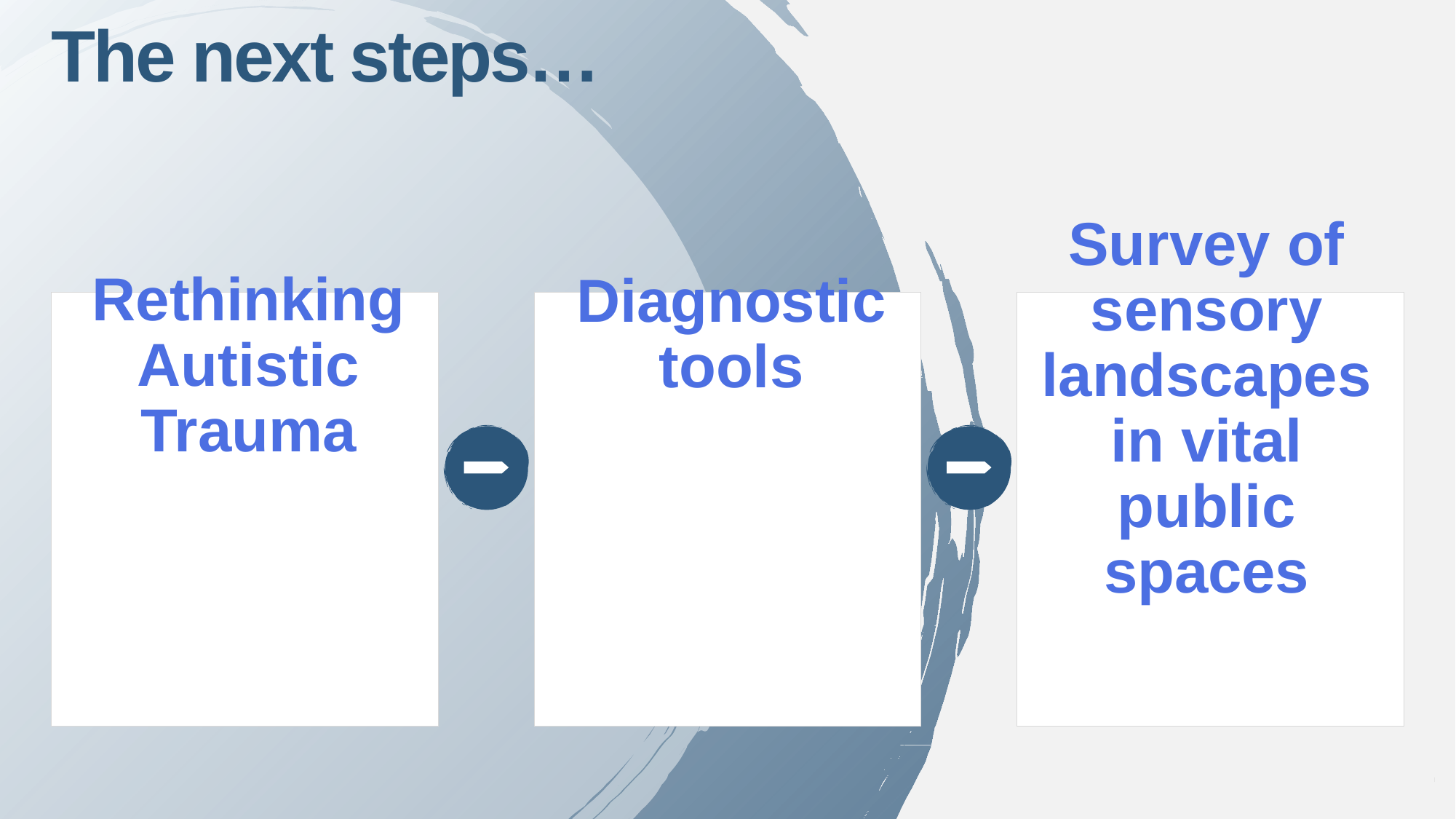

# The next steps…

Diagnostic tools

Rethinking Autistic Trauma
Survey of sensory landscapes in vital public spaces

20